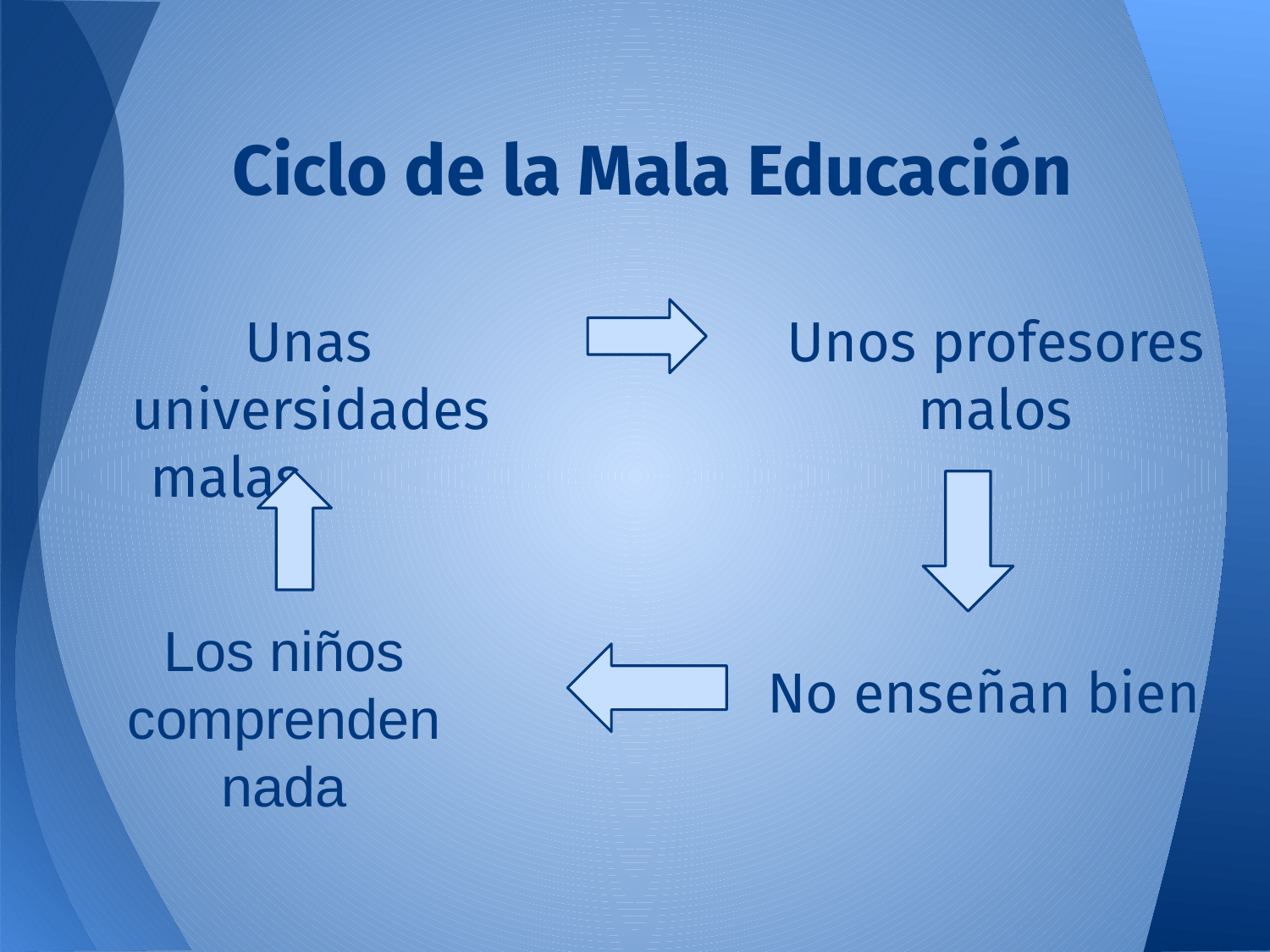

# Ciclo de la Mala Educación
Unas universidades
malas
Unos profesores malos

Los niños comprenden nada

No enseñan bien